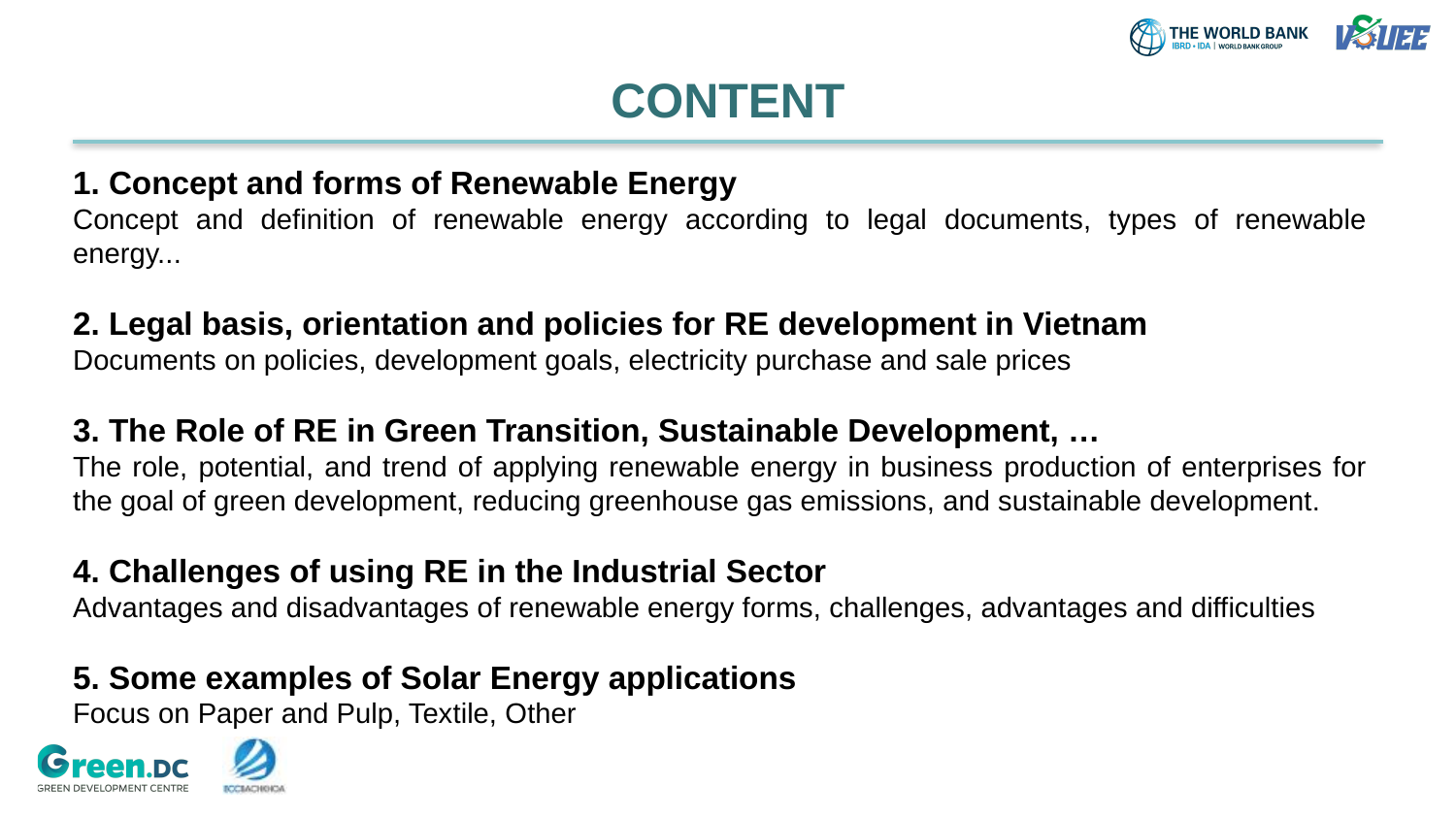

# CONTENT
1. Concept and forms of Renewable Energy
Concept and definition of renewable energy according to legal documents, types of renewable energy...

2. Legal basis, orientation and policies for RE development in Vietnam
Documents on policies, development goals, electricity purchase and sale prices

3. The Role of RE in Green Transition, Sustainable Development, …
The role, potential, and trend of applying renewable energy in business production of enterprises for the goal of green development, reducing greenhouse gas emissions, and sustainable development.

4. Challenges of using RE in the Industrial Sector
Advantages and disadvantages of renewable energy forms, challenges, advantages and difficulties

5. Some examples of Solar Energy applications
Focus on Paper and Pulp, Textile, Other